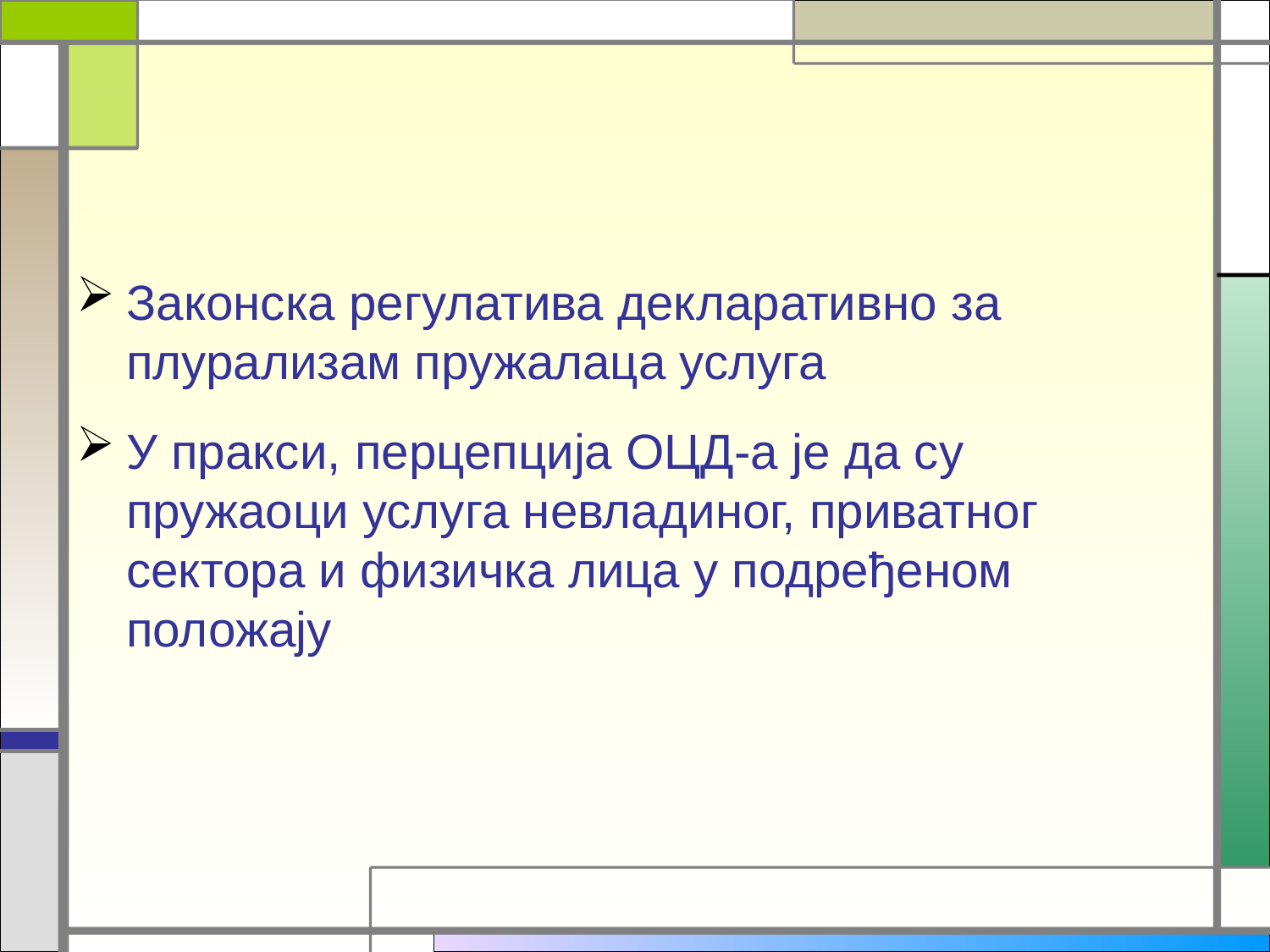

#
Законска регулатива декларативно за плурализам пружалаца услуга
У пракси, перцепција ОЦД-а је да су пружаоци услуга невладиног, приватног сектора и физичка лица у подређеном положају